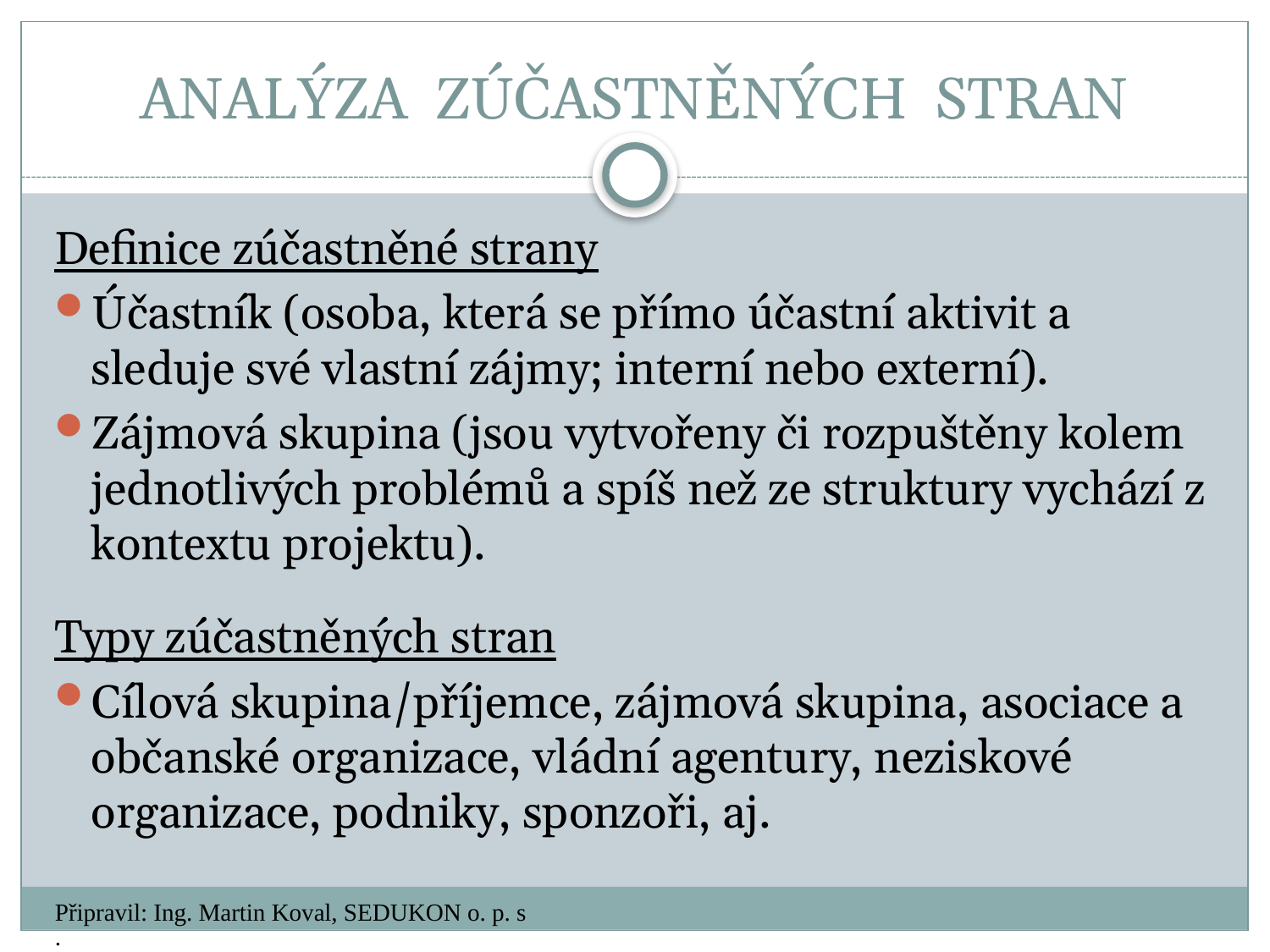

# ANALÝZA  ZÚČASTNĚNÝCH  STRAN
Definice zúčastněné strany
Účastník (osoba, která se přímo účastní aktivit a sleduje své vlastní zájmy; interní nebo externí).
Zájmová skupina (jsou vytvořeny či rozpuštěny kolem jednotlivých problémů a spíš než ze struktury vychází z kontextu projektu).

Typy zúčastněných stran
Cílová skupina/příjemce, zájmová skupina, asociace a občanské organizace, vládní agentury, neziskové organizace, podniky, sponzoři, aj.

Připravil: Ing. Martin Koval, SEDUKON o. p. s.